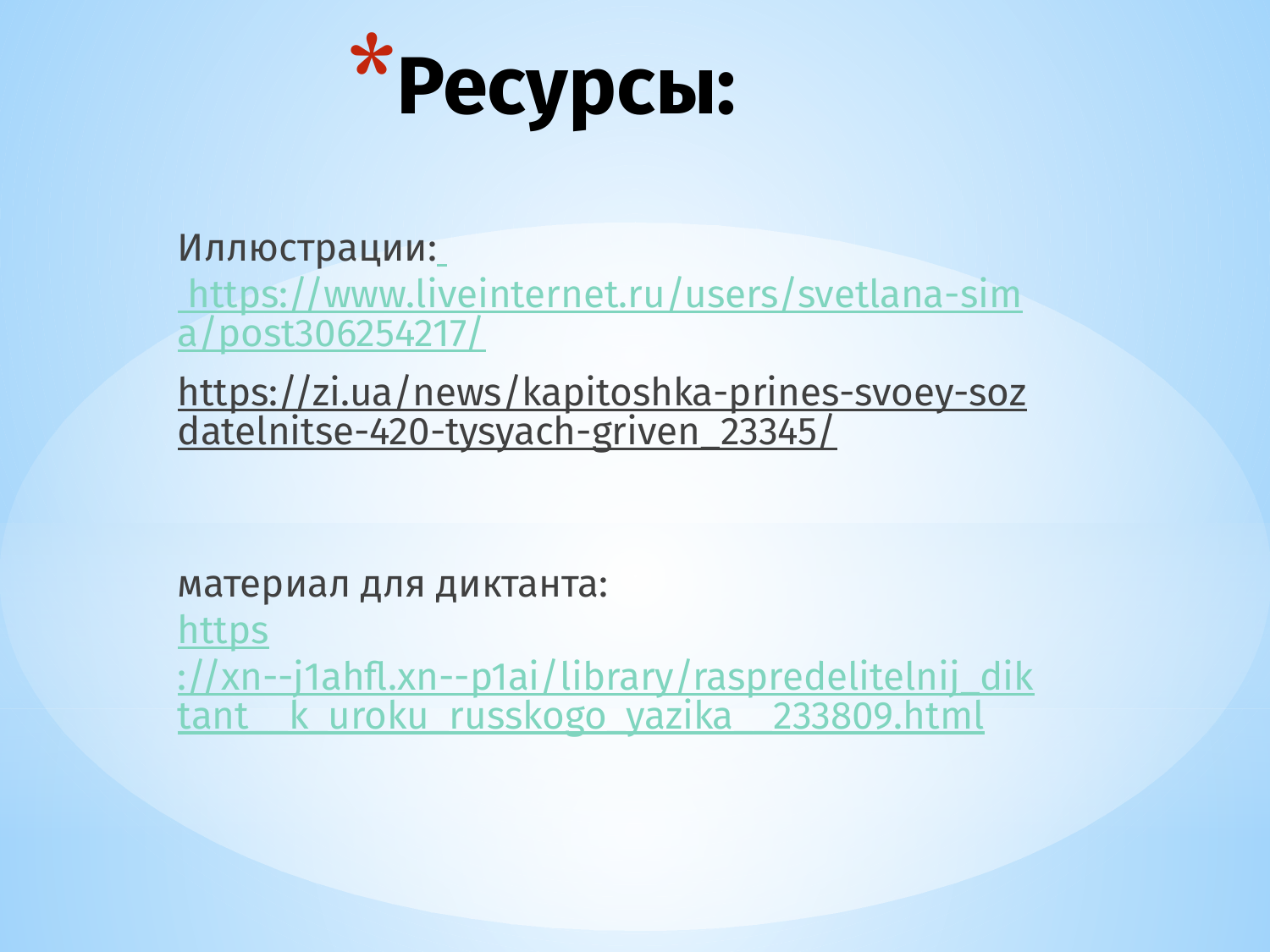

# Ресурсы:
Иллюстрации:
  https://www.liveinternet.ru/users/svetlana-sima/post306254217/
https://zi.ua/news/kapitoshka-prines-svoey-sozdatelnitse-420-tysyach-griven_23345/
материал для диктанта:
https://xn--j1ahfl.xn--p1ai/library/raspredelitelnij_diktant__k_uroku_russkogo_yazika__233809.html